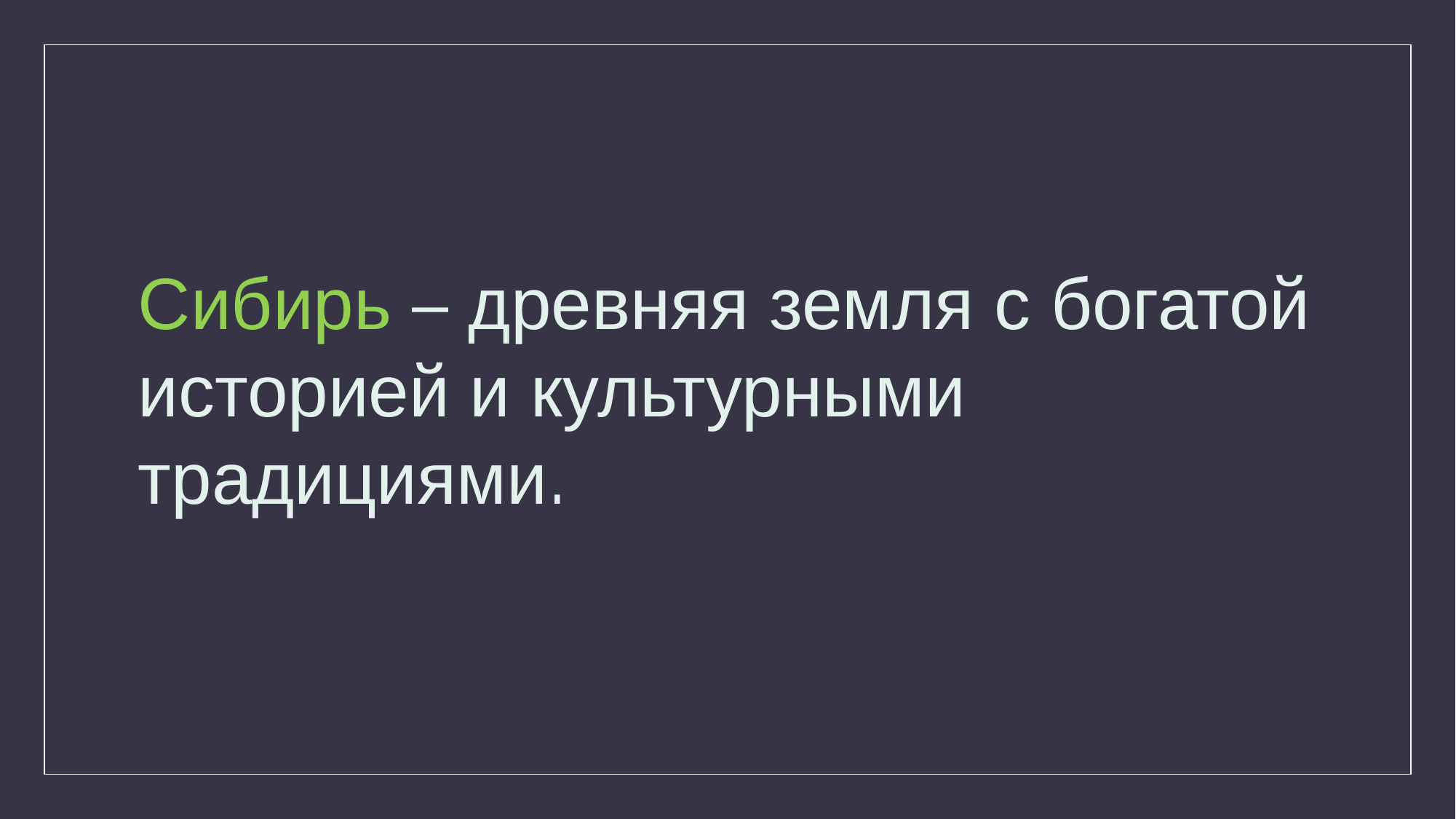

#
Сибирь – древняя земля с богатой историей и культурными традициями.